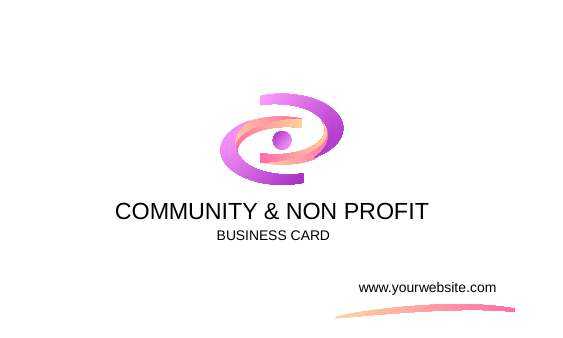

COMMUNITY & NON PROFIT
BUSINESS CARD
www.yourwebsite.com